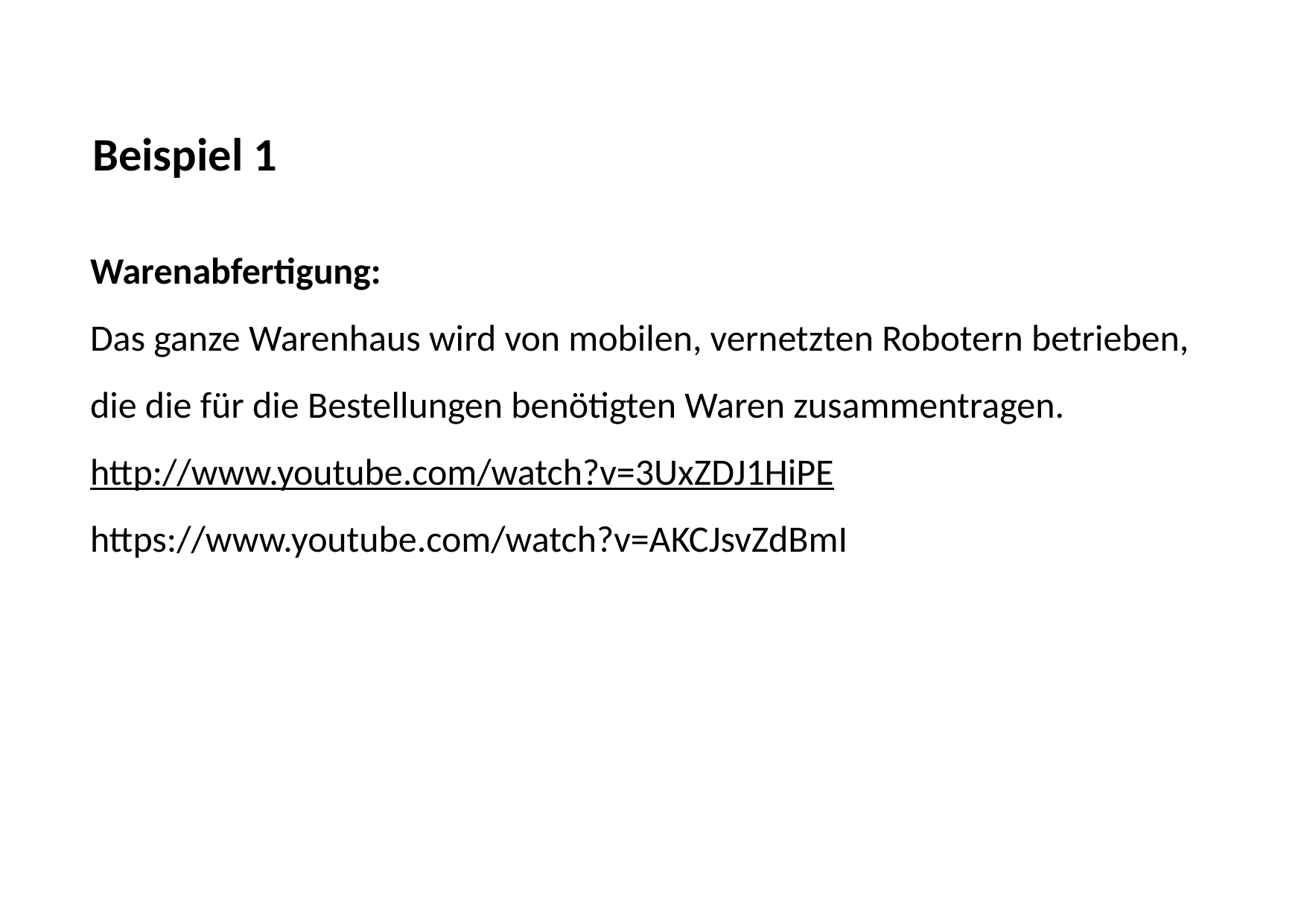

# Beispiel 1
Warenabfertigung:
Das ganze Warenhaus wird von mobilen, vernetzten Robotern betrieben, die die für die Bestellungen benötigten Waren zusammentragen.
http://www.youtube.com/watch?v=3UxZDJ1HiPE
https://www.youtube.com/watch?v=AKCJsvZdBmI